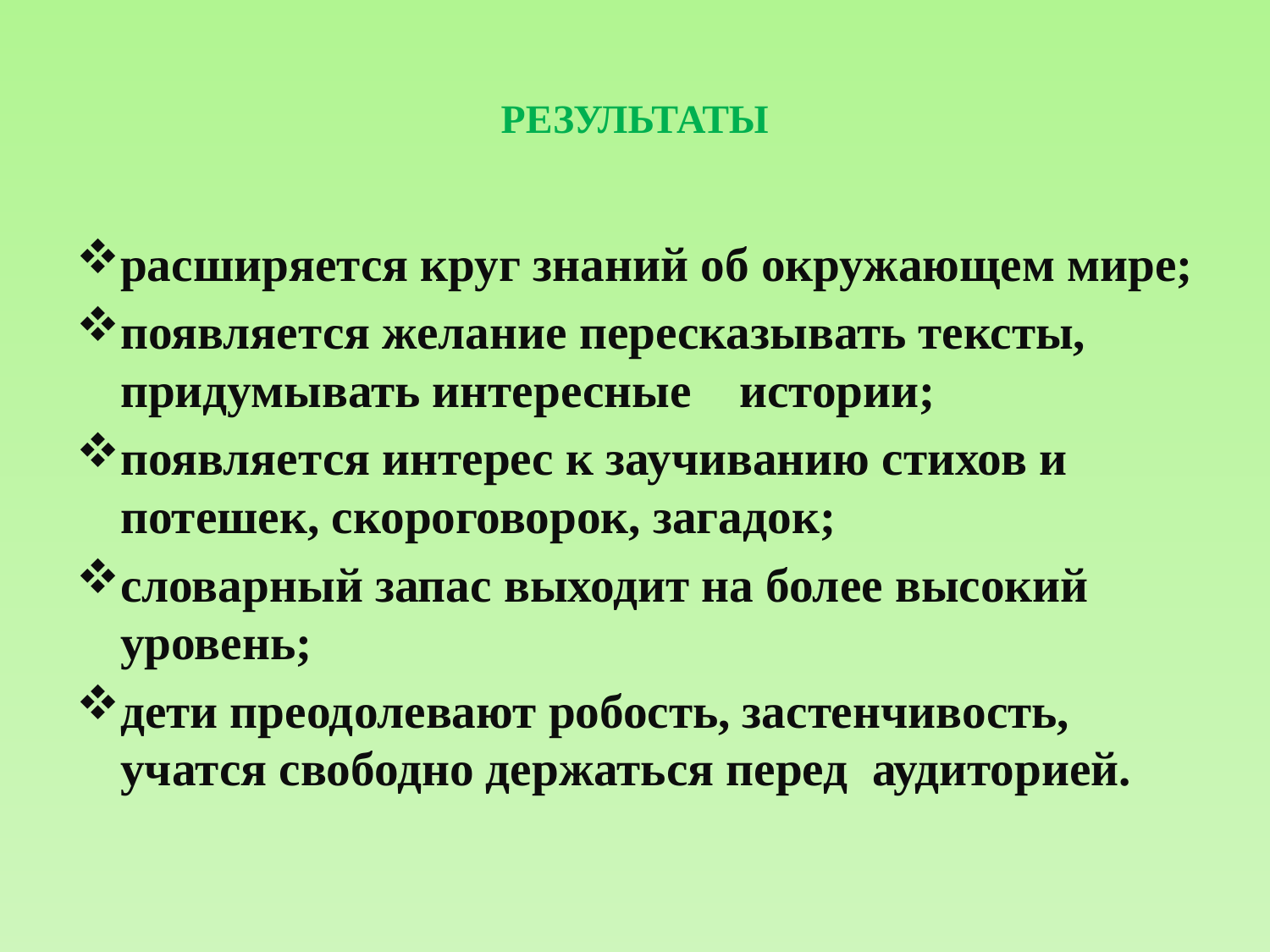

# РЕЗУЛЬТАТЫ

расширяется круг знаний об окружающем мире;
появляется желание пересказывать тексты, придумывать интересные    истории;
появляется интерес к заучиванию стихов и потешек, скороговорок, загадок;
словарный запас выходит на более высокий уровень;
дети преодолевают робость, застенчивость, учатся свободно держаться перед  аудиторией.